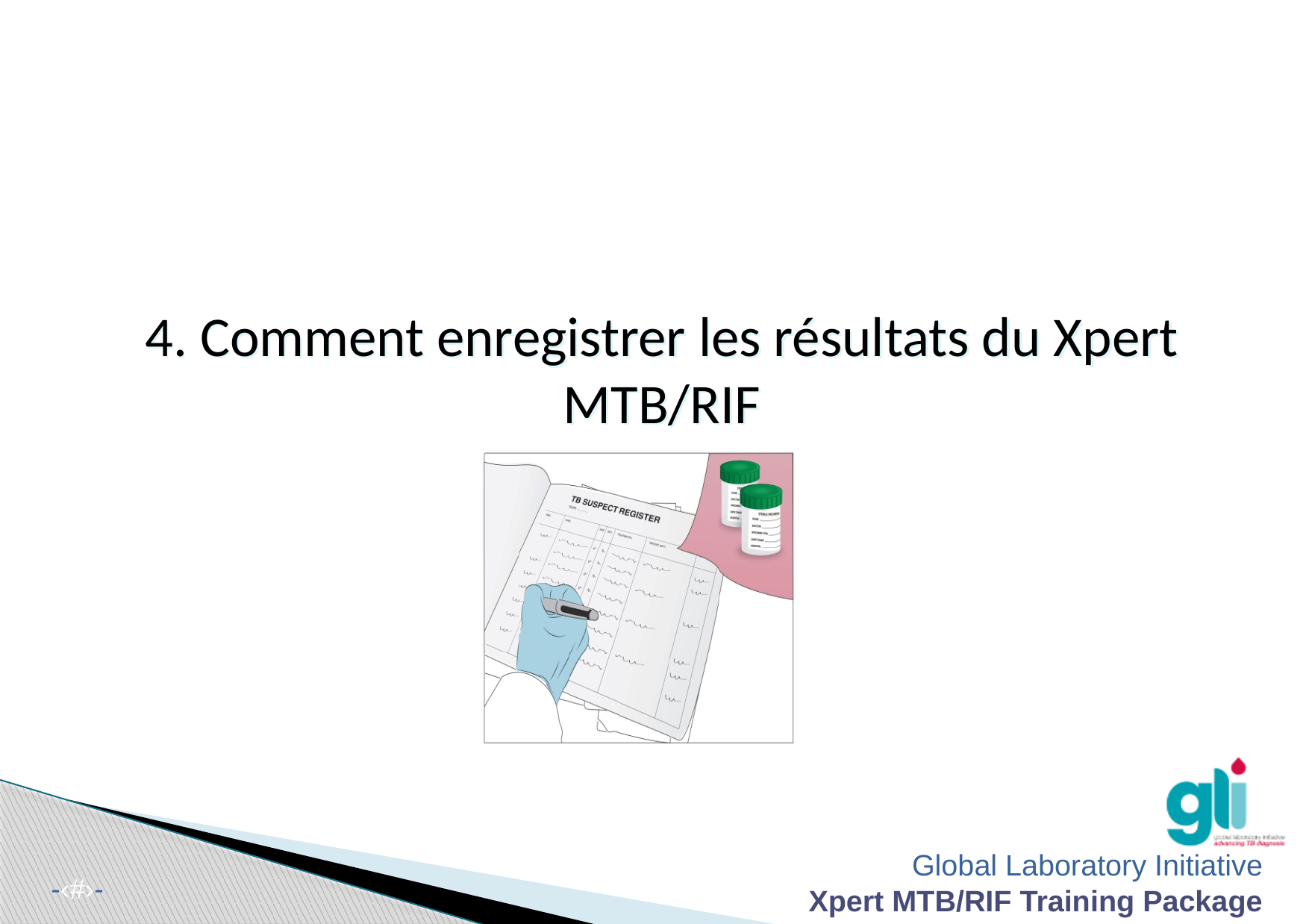

4. Comment enregistrer les résultats du Xpert MTB/RIF